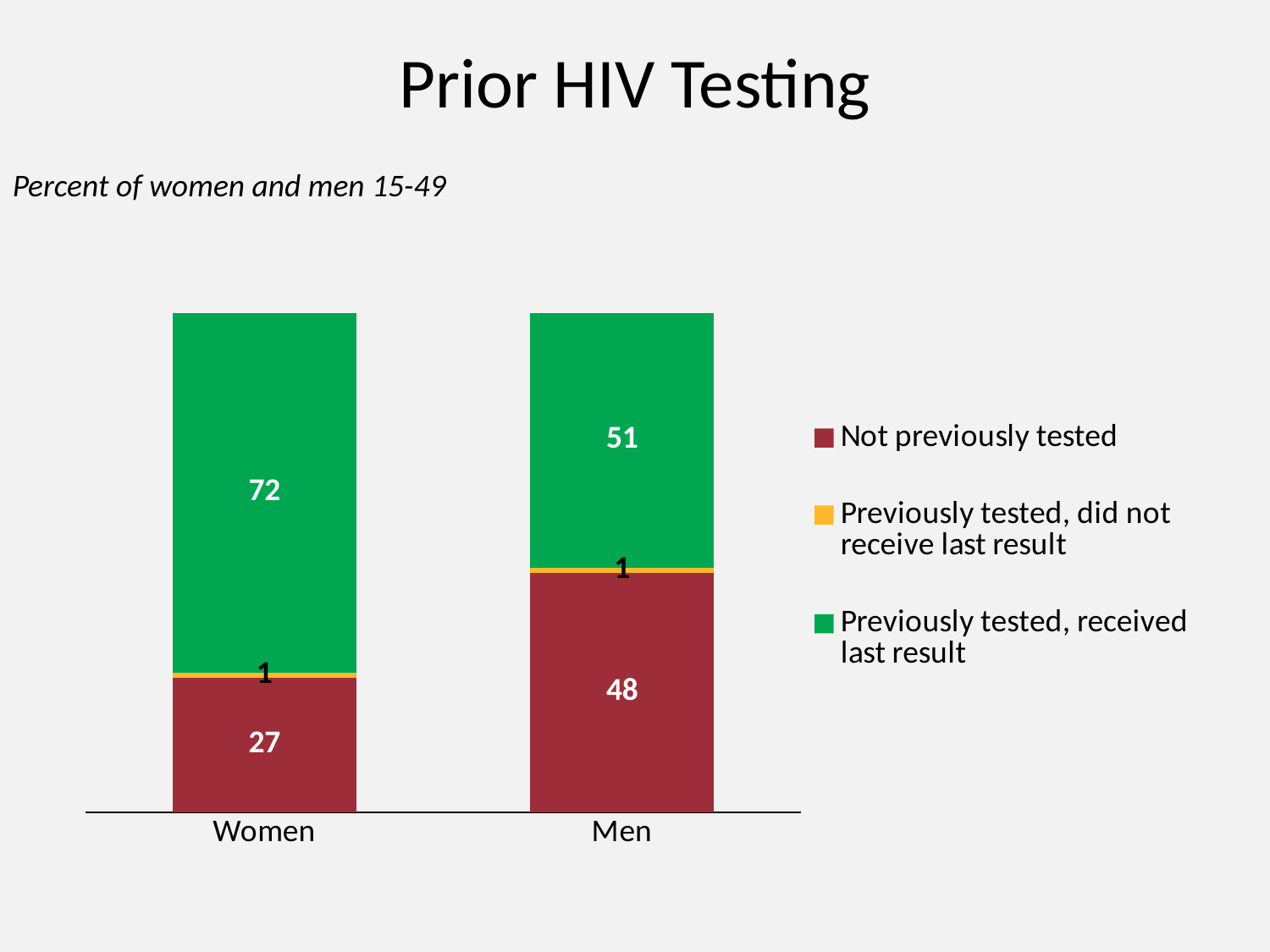

# Prior HIV Testing
Percent of women and men 15-49

### Chart

| Category | Not previously tested | Previously tested, did not receive last result | Previously tested, received last result |
|---|---|---|---|
| Women | 27.0 | 1.0 | 72.0 |
| Men | 48.0 | 1.0 | 51.0 |